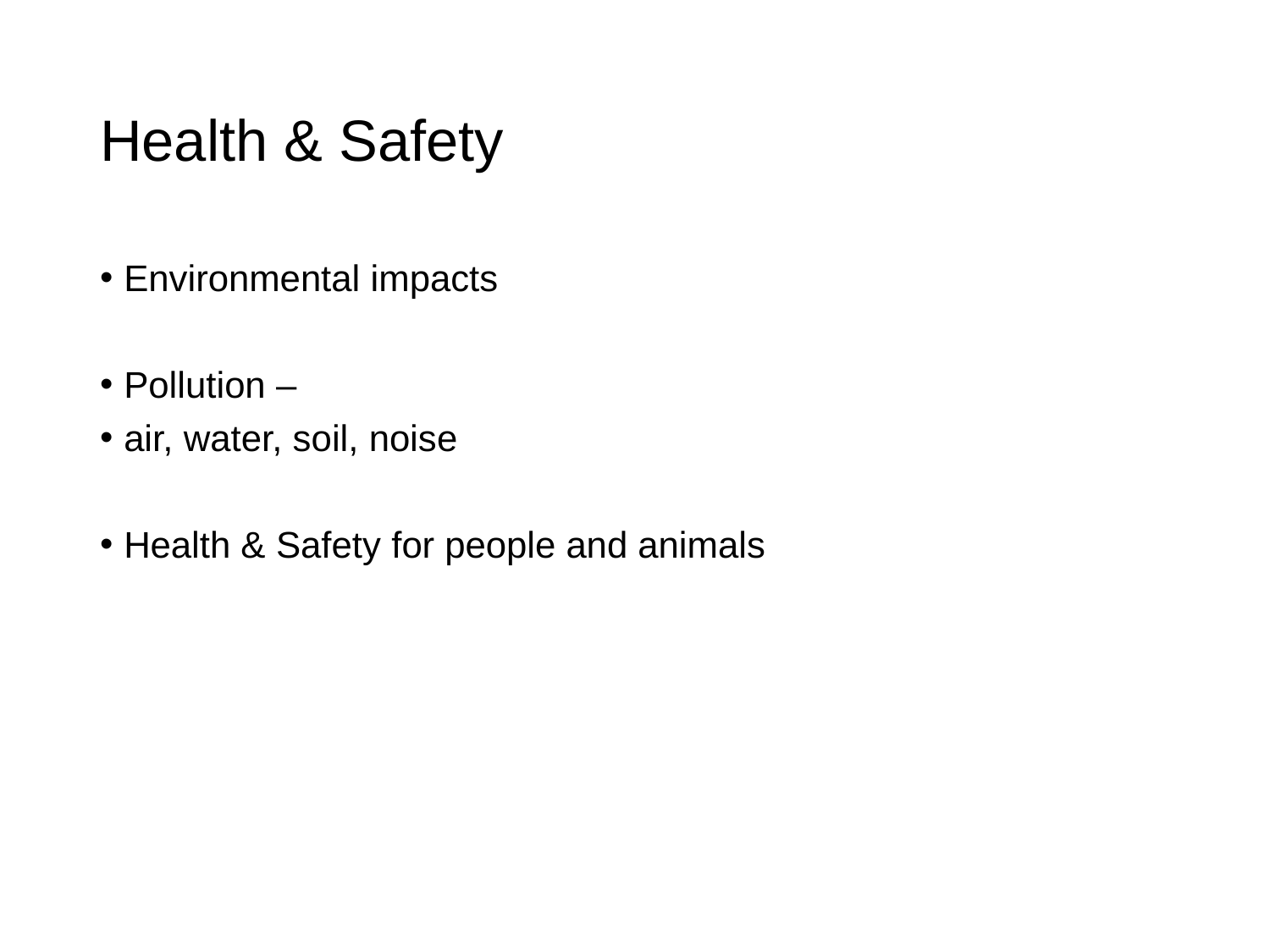

# Health & Safety
Environmental impacts

Pollution –
air, water, soil, noise

Health & Safety for people and animals